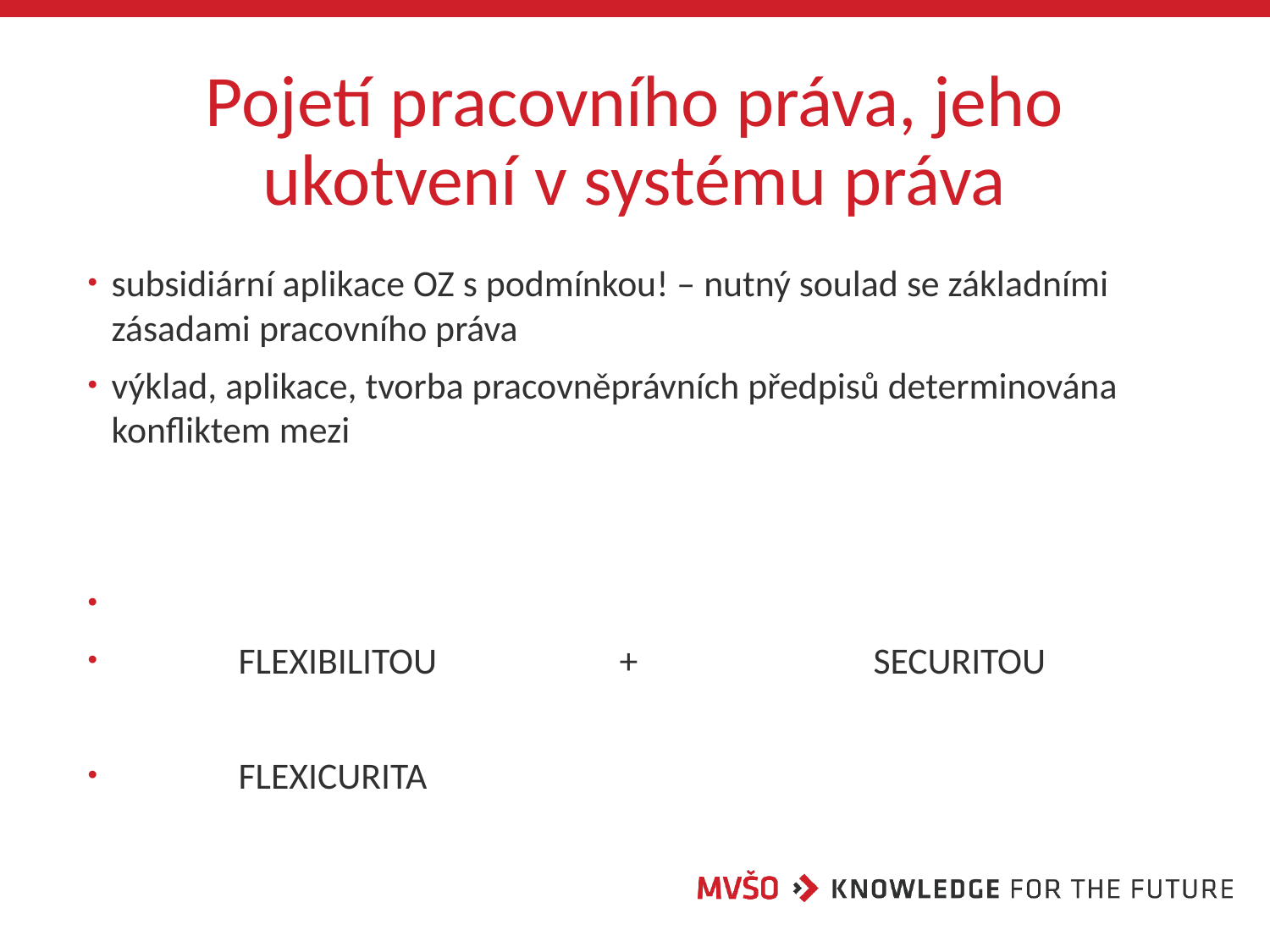

# Pojetí pracovního práva, jeho ukotvení v systému práva
subsidiární aplikace OZ s podmínkou! – nutný soulad se základními zásadami pracovního práva
výklad, aplikace, tvorba pracovněprávních předpisů determinována konfliktem mezi

	FLEXIBILITOU		+		SECURITOU

	FLEXICURITA